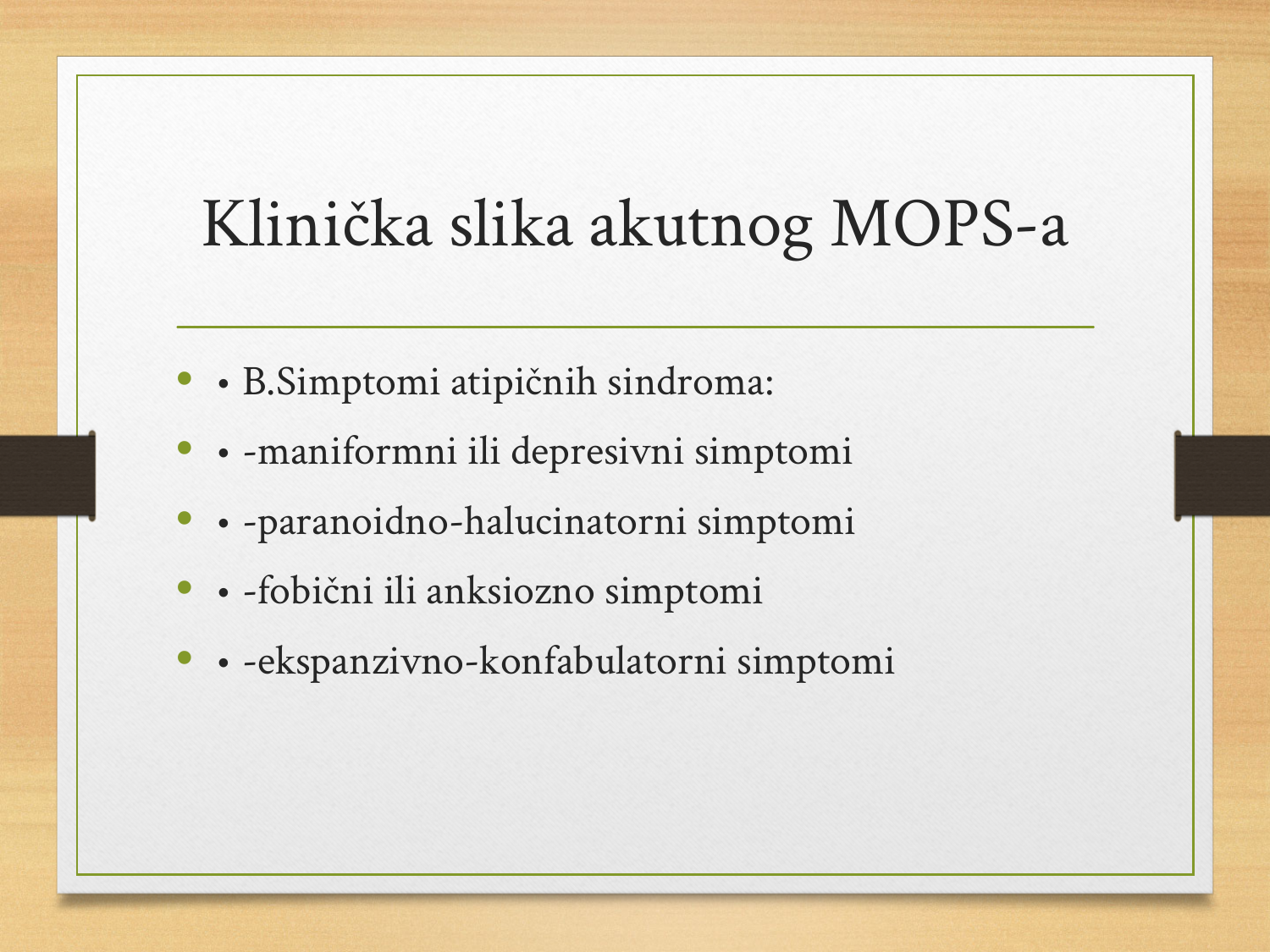

# Klinička slika akutnog MOPS-a
• B.Simptomi atipičnih sindroma:
• -maniformni ili depresivni simptomi
• -paranoidno-halucinatorni simptomi
• -fobični ili anksiozno simptomi
• -ekspanzivno-konfabulatorni simptomi